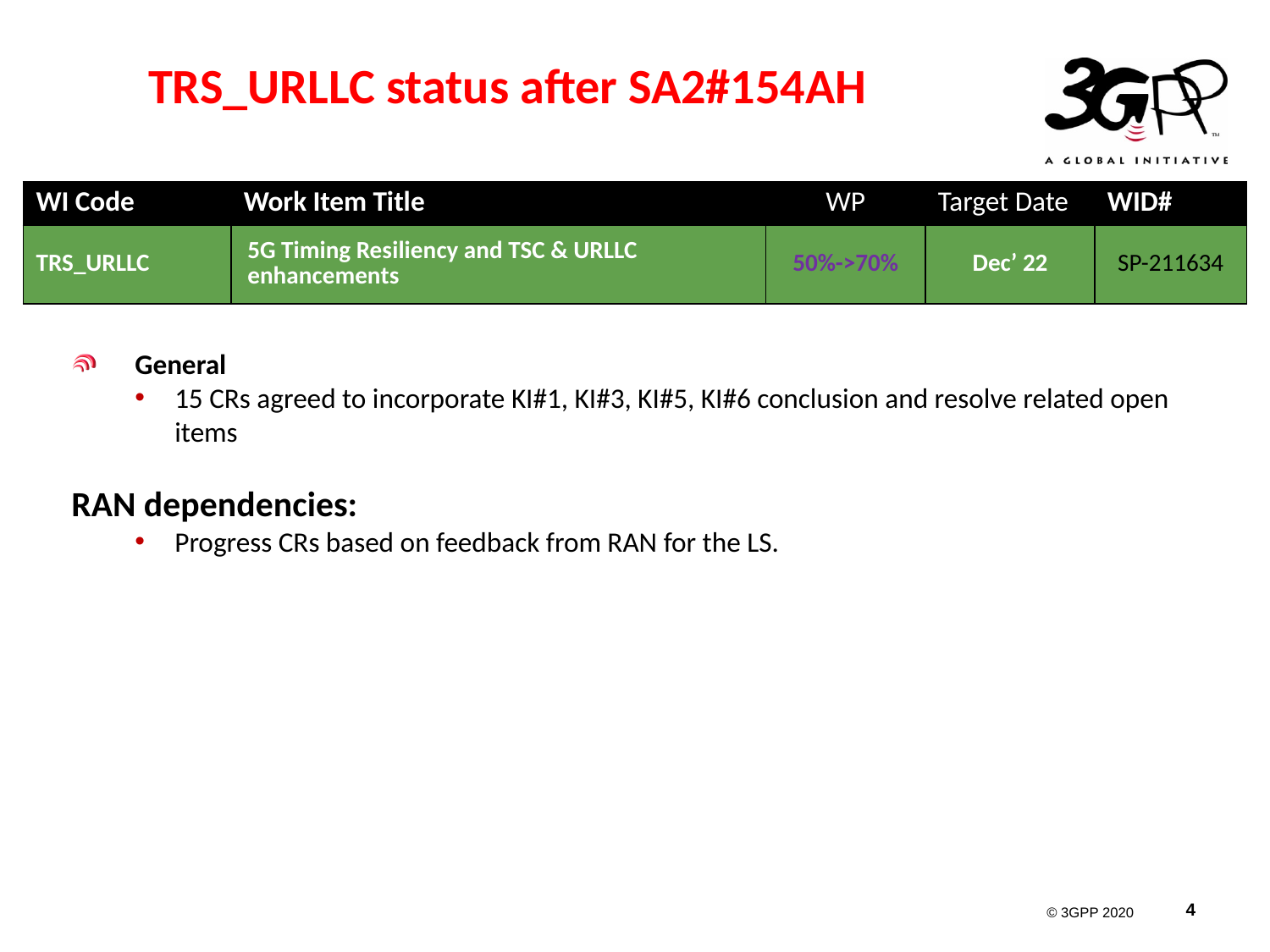

# TRS_URLLC status after SA2#154AH
| WI Code | Work Item Title | WP | Target Date | WID# |
| --- | --- | --- | --- | --- |
| TRS\_URLLC | 5G Timing Resiliency and TSC & URLLC enhancements | 50%->70% | Dec’ 22 | SP-211634 |
General
15 CRs agreed to incorporate KI#1, KI#3, KI#5, KI#6 conclusion and resolve related open items

RAN dependencies:
Progress CRs based on feedback from RAN for the LS.